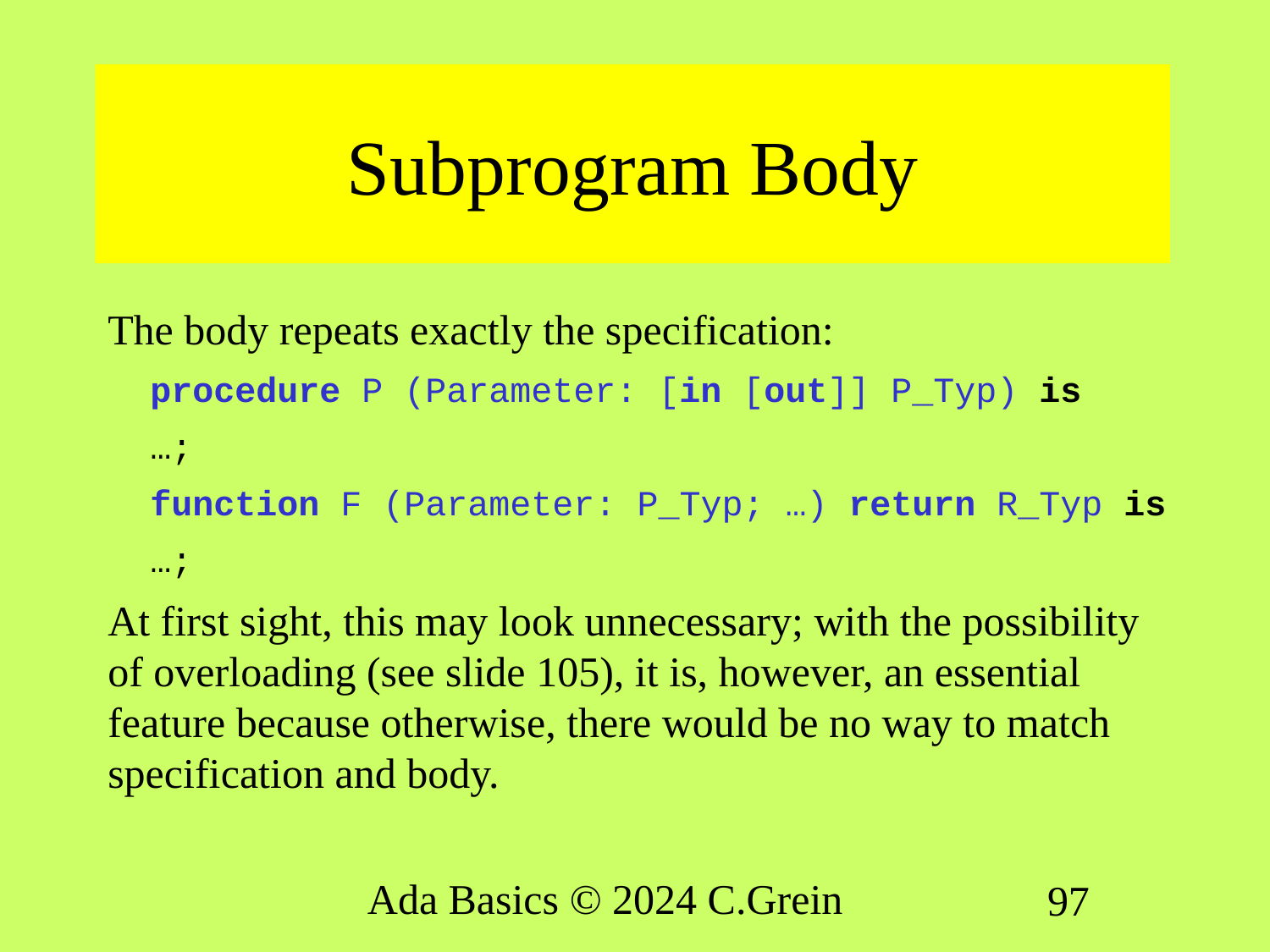

# Subprogram Body
The body repeats exactly the specification:
  procedure P (Parameter: [in [out]] P_Typ) is
  …;
  function F (Parameter: P_Typ; …) return R_Typ is
  …;
At first sight, this may look unnecessary; with the possibility of overloading (see slide 105), it is, however, an essential feature because otherwise, there would be no way to match specification and body.
Ada Basics © 2024 C.Grein
97